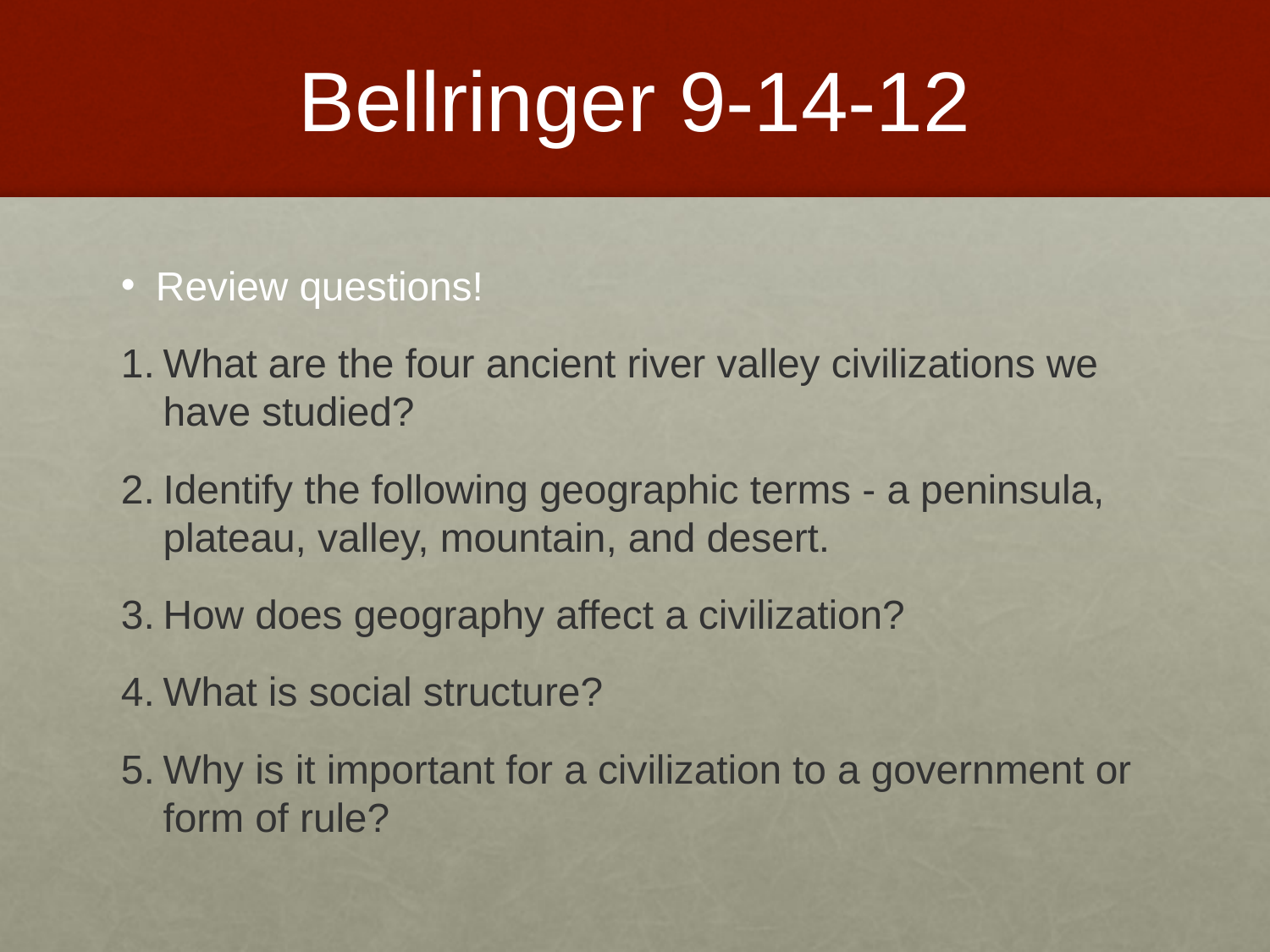

# Bellringer 9-14-12
Review questions!
What are the four ancient river valley civilizations we have studied?
Identify the following geographic terms - a peninsula, plateau, valley, mountain, and desert.
How does geography affect a civilization?
What is social structure?
Why is it important for a civilization to a government or form of rule?